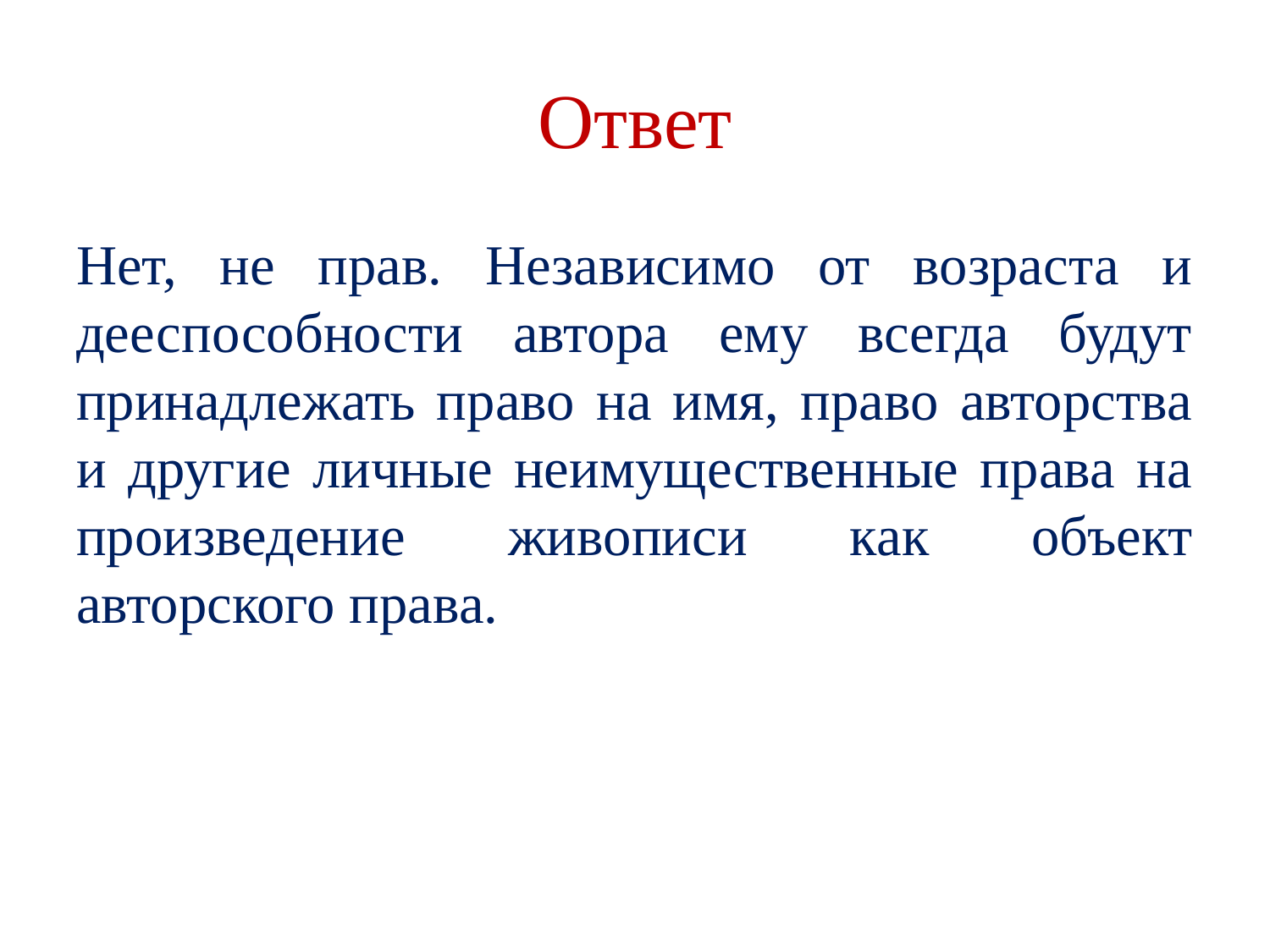

# Ответ
Нет, не прав. Независимо от возраста и дееспособности автора ему всегда будут принадлежать право на имя, право авторства и другие личные неимущественные права на произведение живописи как объект авторского права.